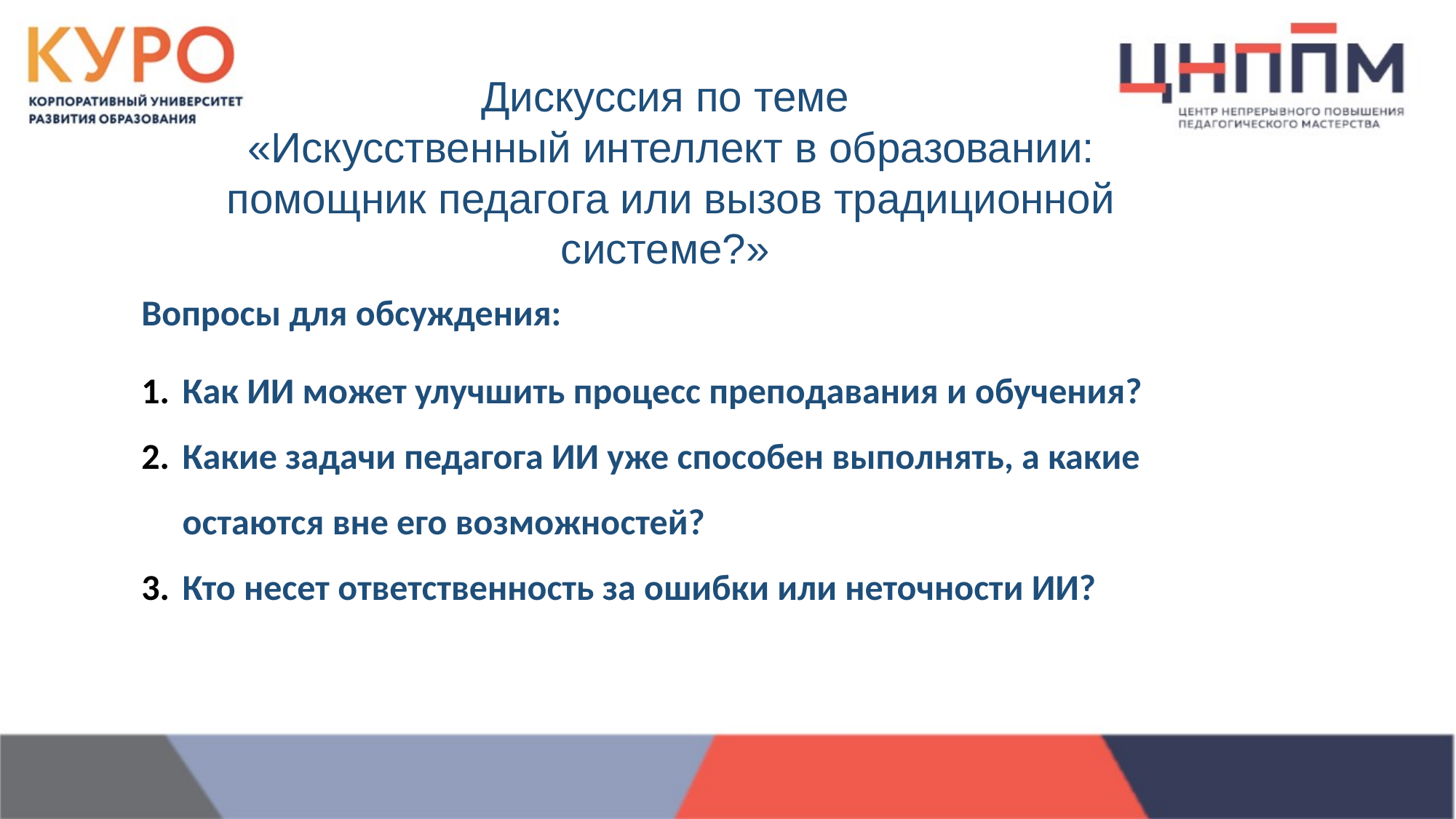

Дискуссия по теме
«Искусственный интеллект в образовании: помощник педагога или вызов традиционной системе?»
Вопросы для обсуждения:
Как ИИ может улучшить процесс преподавания и обучения?
Какие задачи педагога ИИ уже способен выполнять, а какие остаются вне его возможностей?
Кто несет ответственность за ошибки или неточности ИИ?